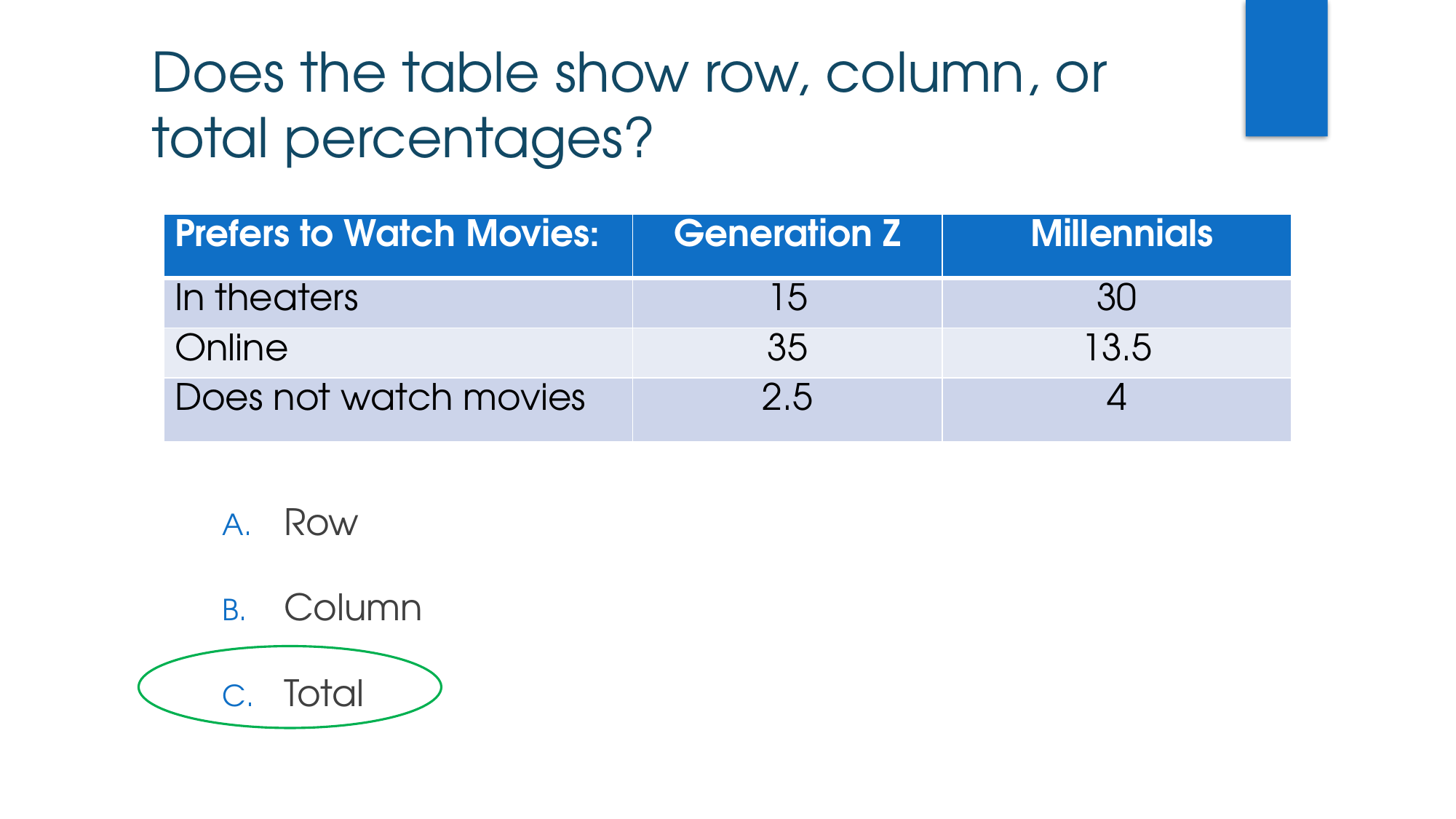

Does the table show row, column, or total percentages?
| Prefers to Watch Movies: | Generation Z | Millennials |
| --- | --- | --- |
| In theaters | 15 | 30 |
| Online | 35 | 13.5 |
| Does not watch movies | 2.5 | 4 |
Row
Column
Total